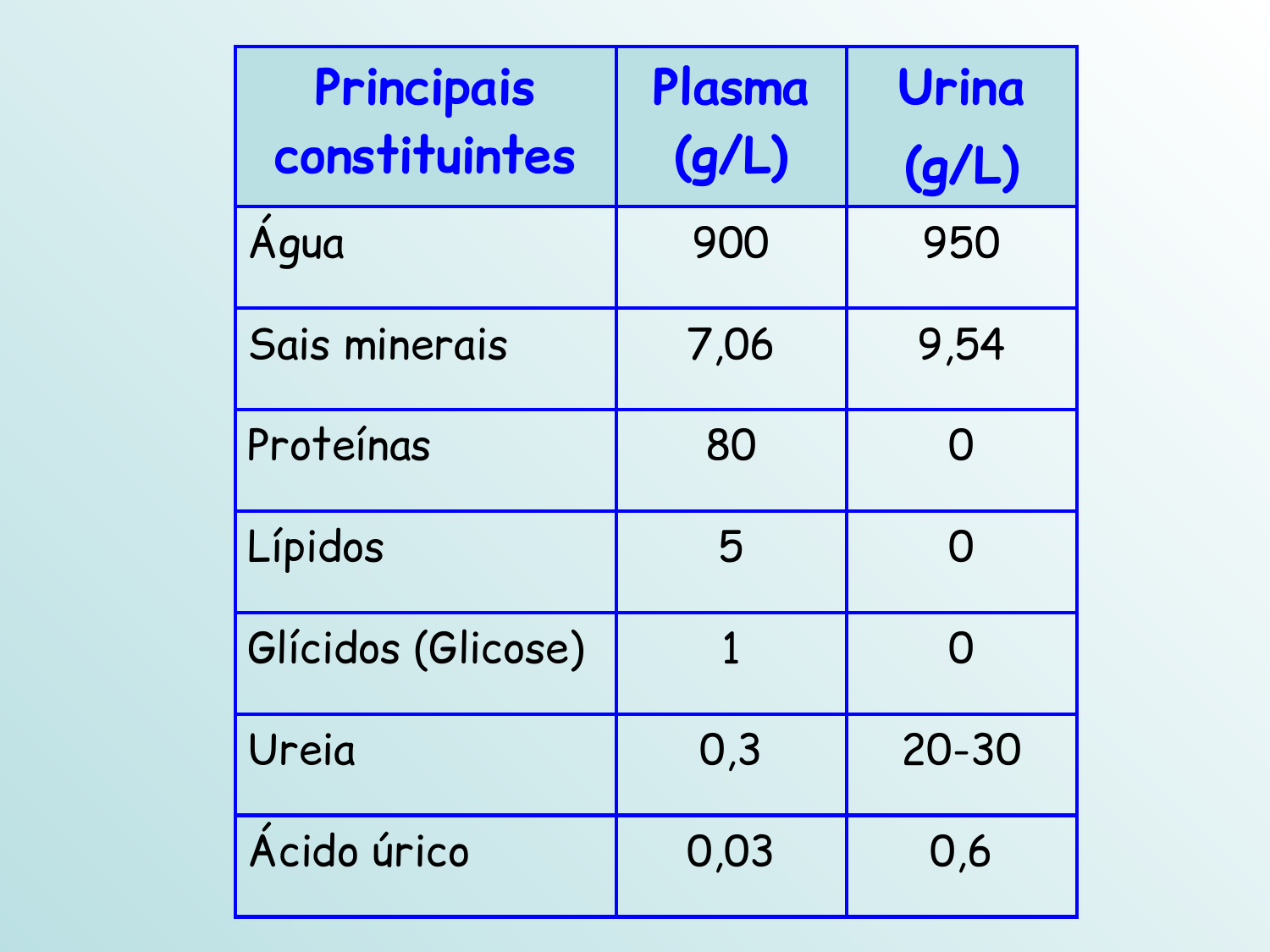

| Principais constituintes | Plasma (g/L) | Urina (g/L) |
| --- | --- | --- |
| Água | 900 | 950 |
| Sais minerais | 7,06 | 9,54 |
| Proteínas | 80 | 0 |
| Lípidos | 5 | 0 |
| Glícidos (Glicose) | 1 | 0 |
| Ureia | 0,3 | 20-30 |
| Ácido úrico | 0,03 | 0,6 |